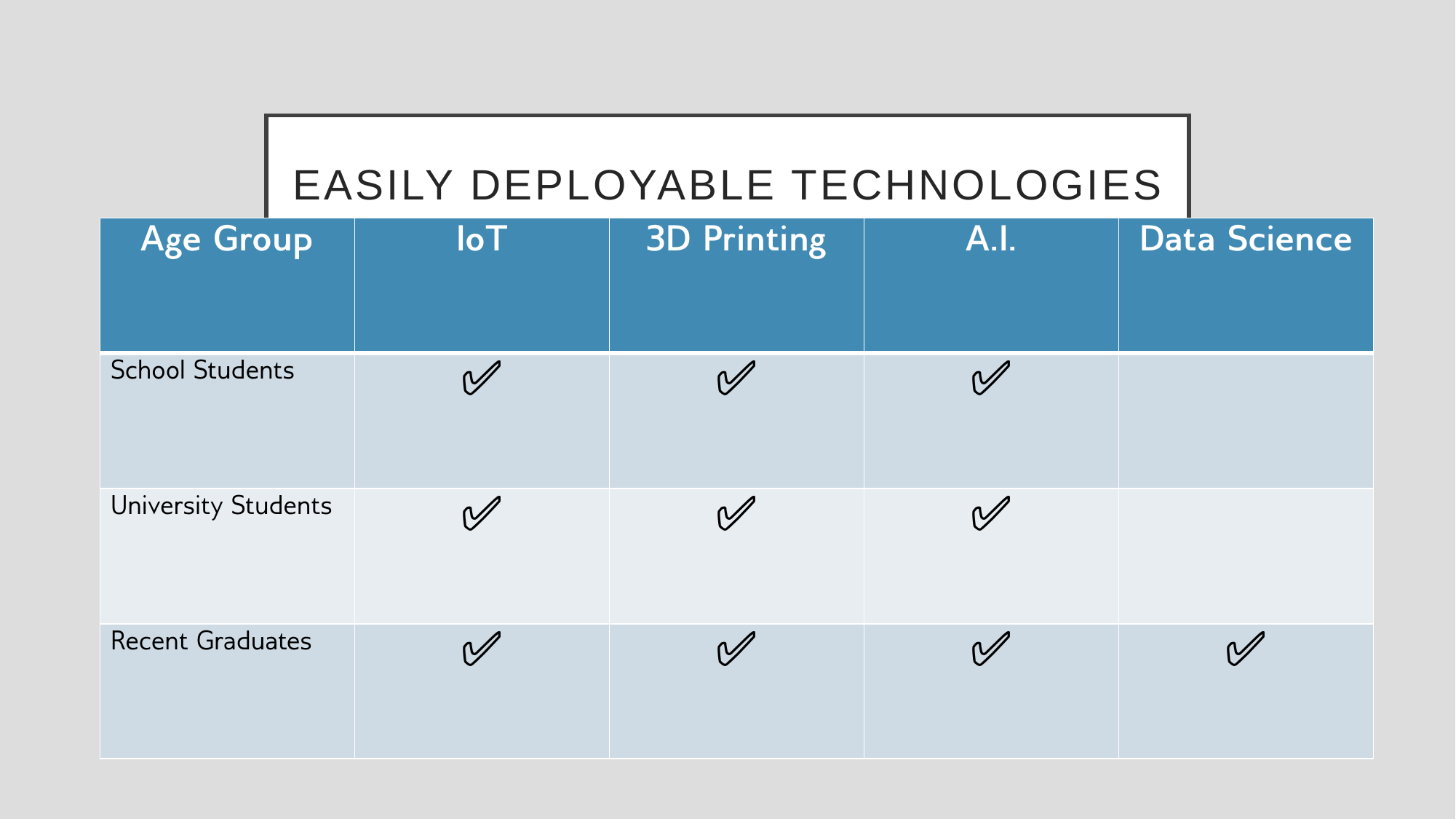

# Easily Deployable Technologies
| Age Group | IoT | 3D Printing | A.I. | Data Science |
| --- | --- | --- | --- | --- |
| School Students | ✅ | ✅ | ✅ |  |
| University Students | ✅ | ✅ | ✅ |  |
| Recent Graduates | ✅ | ✅ | ✅ | ✅ |